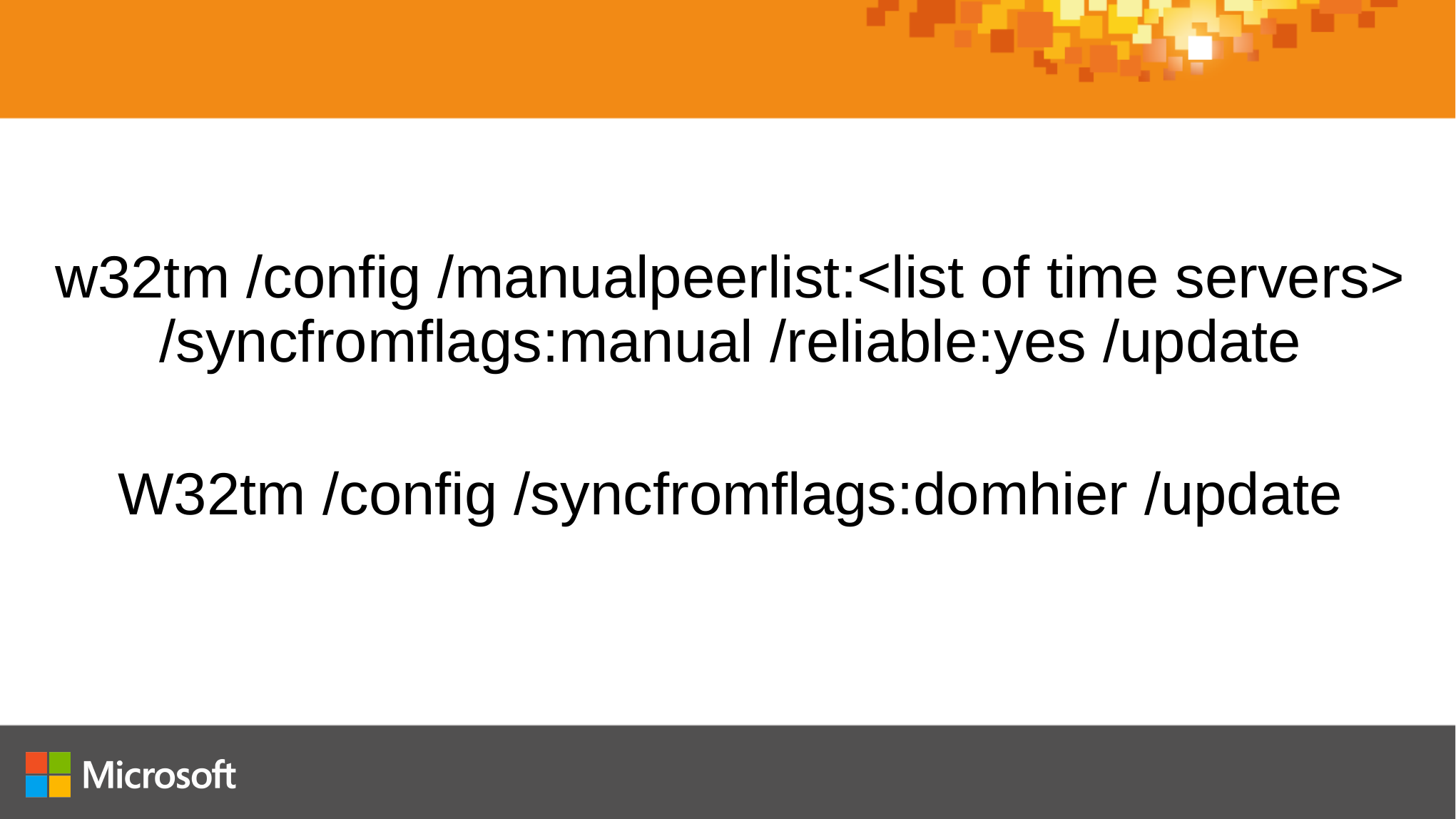

w32tm /config /manualpeerlist:<list of time servers> /syncfromflags:manual /reliable:yes /update

W32tm /config /syncfromflags:domhier /update